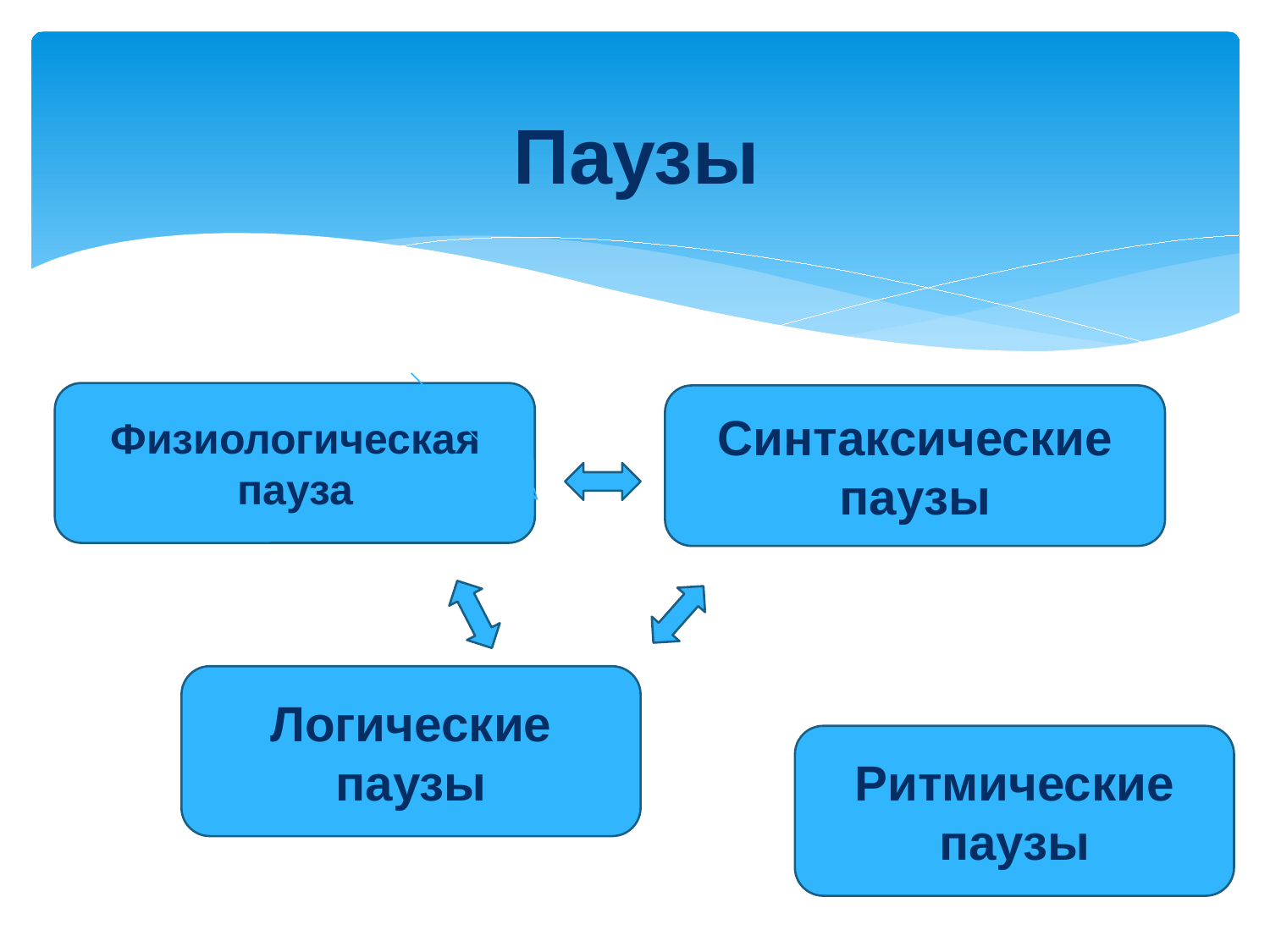

# Паузы

Синтаксические паузы
Физиологическая
пауза

Логические паузы
Ритмические паузы